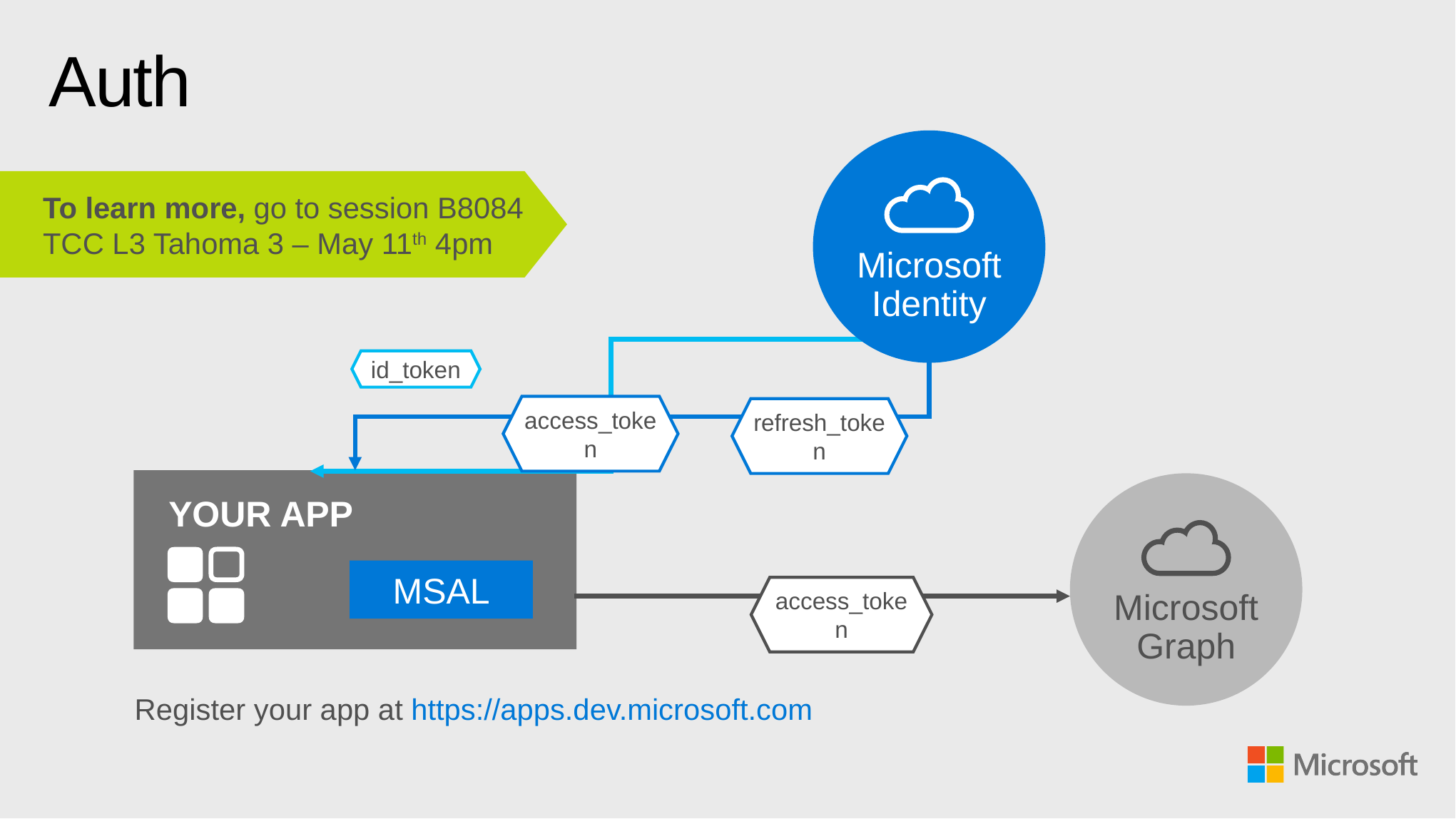

# Auth

Microsoft
Identity
To learn more, go to session B8084
TCC L3 Tahoma 3 – May 11th 4pm
id_token
access_token
refresh_token

Microsoft
Graph
YOUR APP

MSAL
access_token
Register your app at https://apps.dev.microsoft.com